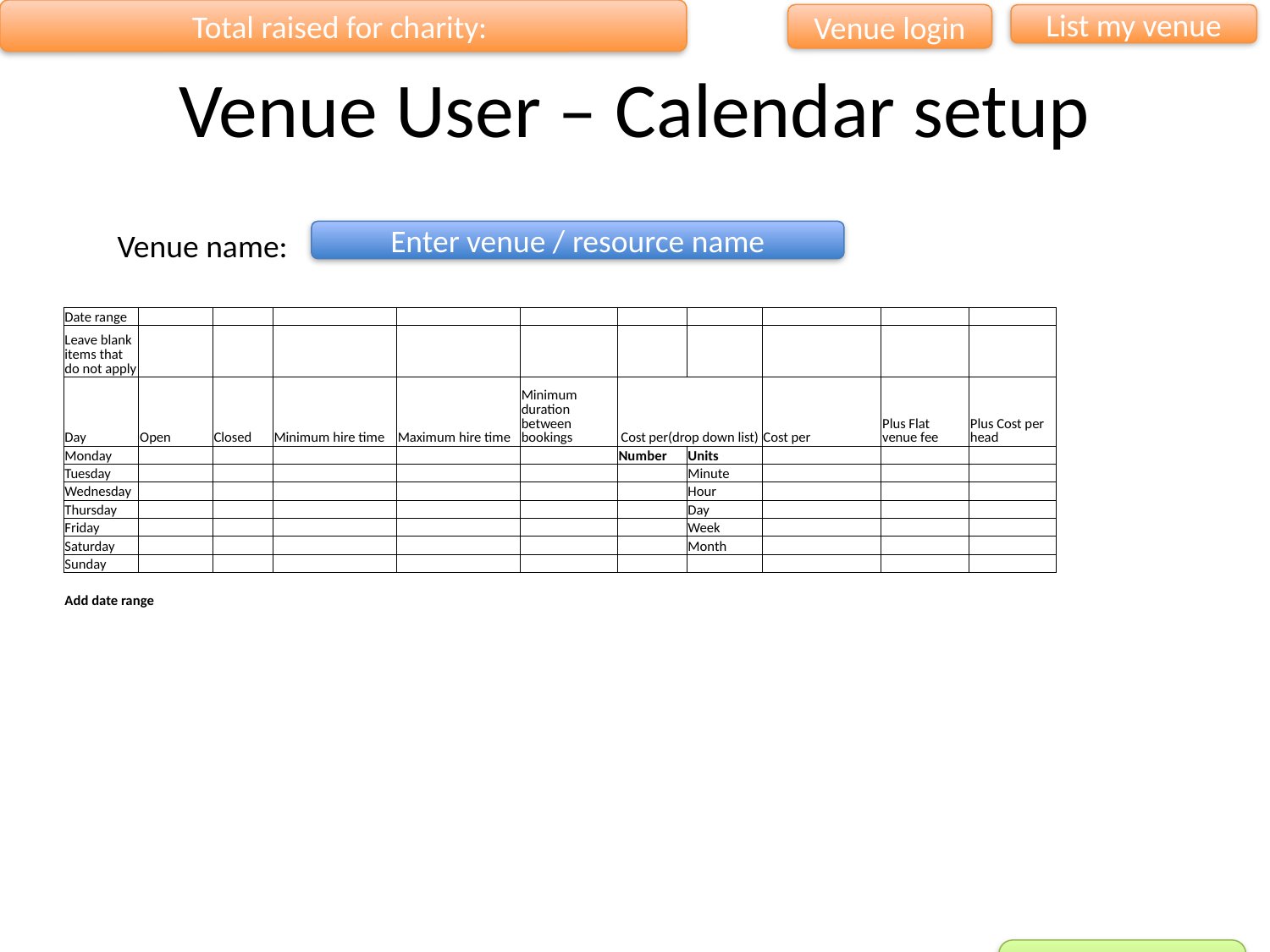

Total raised for charity:
Venue login
List my venue
# Venue User – Calendar setup
Venue name:
Enter venue / resource name
| Date range |  |  |  |  |  |  |  |  |  |  |
| --- | --- | --- | --- | --- | --- | --- | --- | --- | --- | --- |
| Leave blank items that do not apply |  |  |  |  |  |  |  |  |  |  |
| Day | Open | Closed | Minimum hire time | Maximum hire time | Minimum duration between bookings | Cost per(drop down list) |  | Cost per | Plus Flat venue fee | Plus Cost per head |
| Monday |  |  |  |  |  | Number | Units |  |  |  |
| Tuesday |  |  |  |  |  |  | Minute |  |  |  |
| Wednesday |  |  |  |  |  |  | Hour |  |  |  |
| Thursday |  |  |  |  |  |  | Day |  |  |  |
| Friday |  |  |  |  |  |  | Week |  |  |  |
| Saturday |  |  |  |  |  |  | Month |  |  |  |
| Sunday |  |  |  |  |  |  |  |  |  |  |
|  |  |  |  |  |  |  |  |  |  |  |
| Add date range |  |  |  |  |  |  |  |  |  |  |
Next